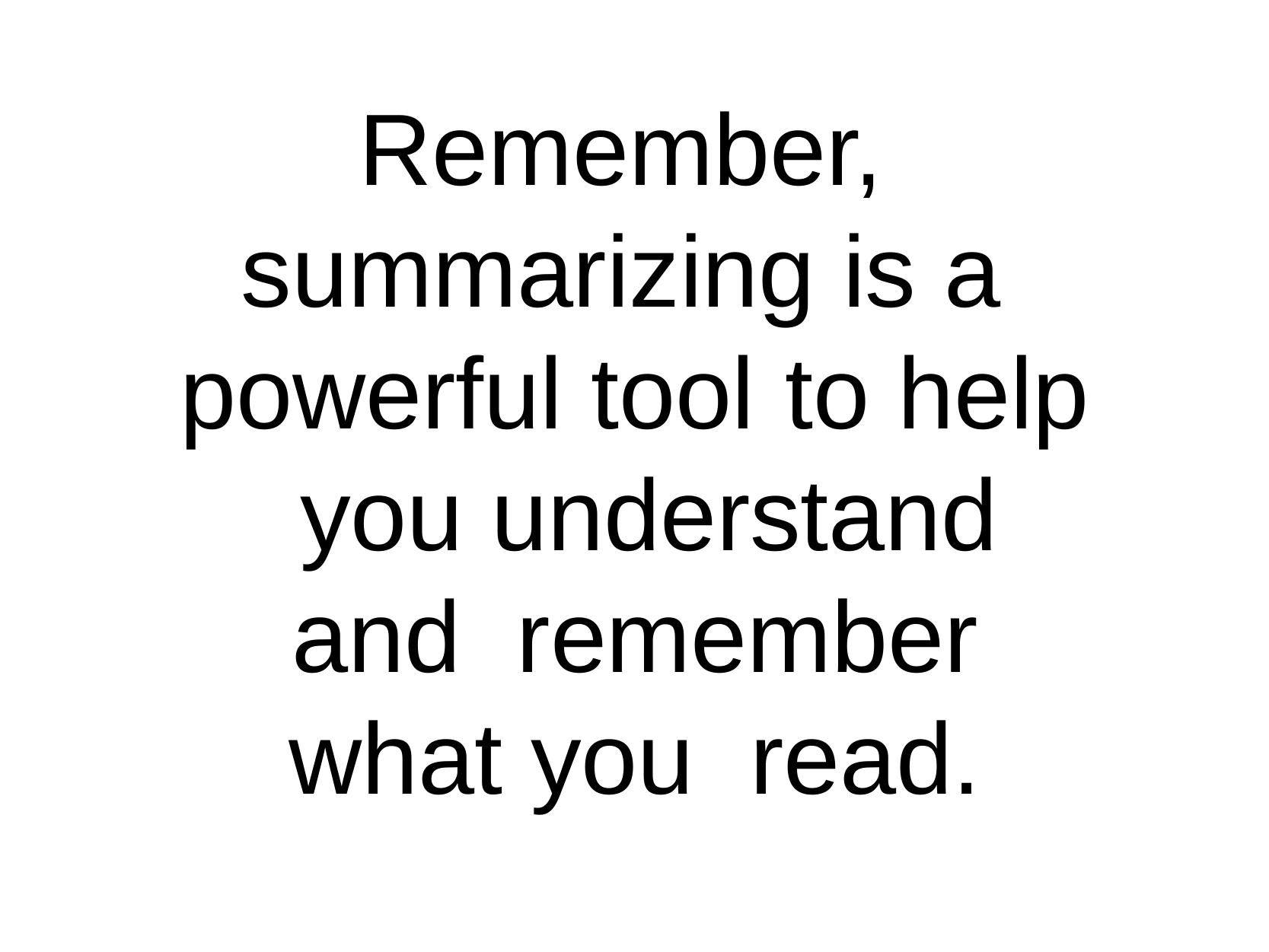

Remember,  summarizing is a  powerful tool	to	help  you understand and  remember what you  read.